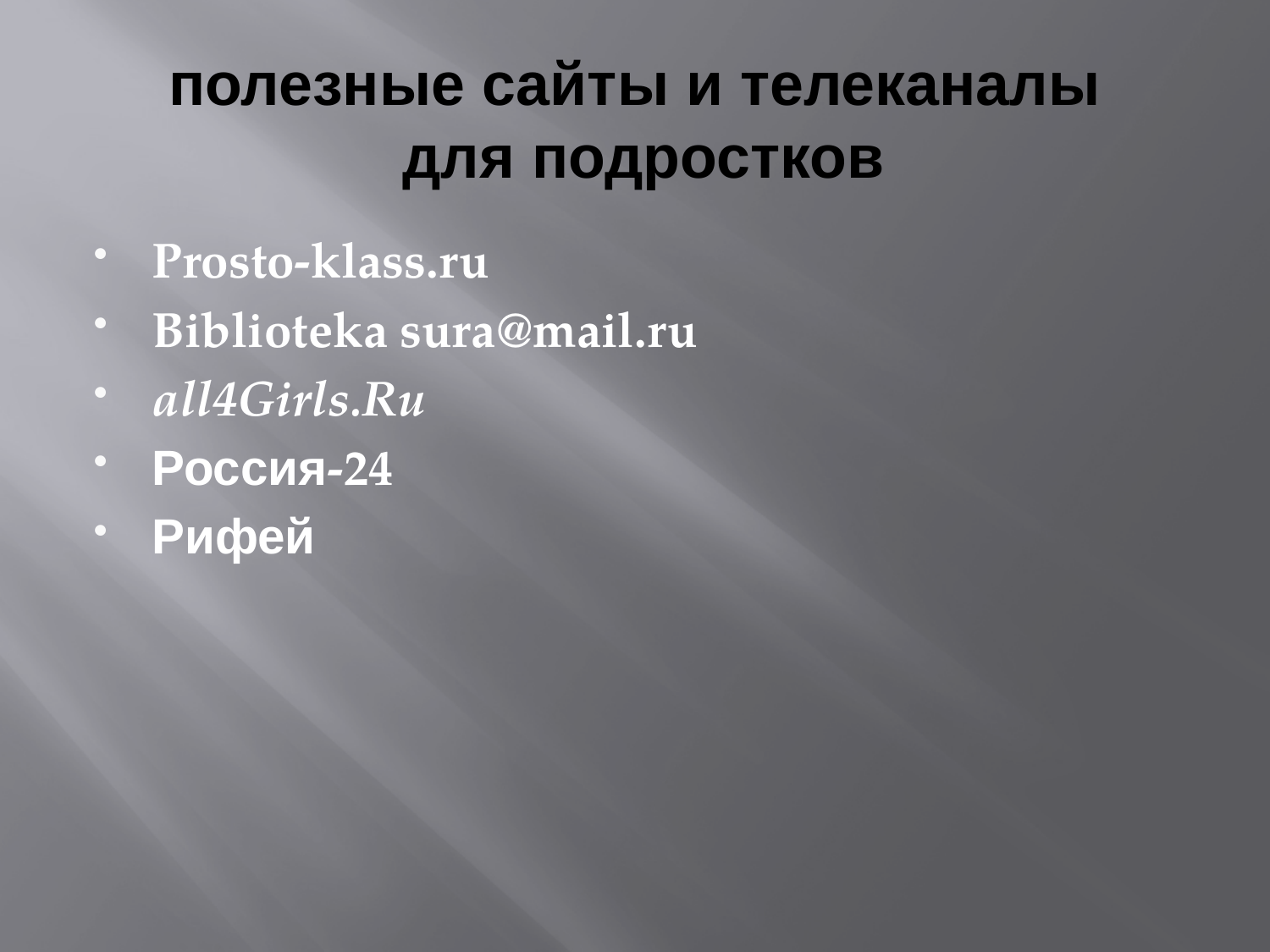

# полезные сайты и телеканалы для подростков
Prosto-klass.ru
Biblioteka sura@mail.ru
all4Girls.Ru
Россия-24
Рифей